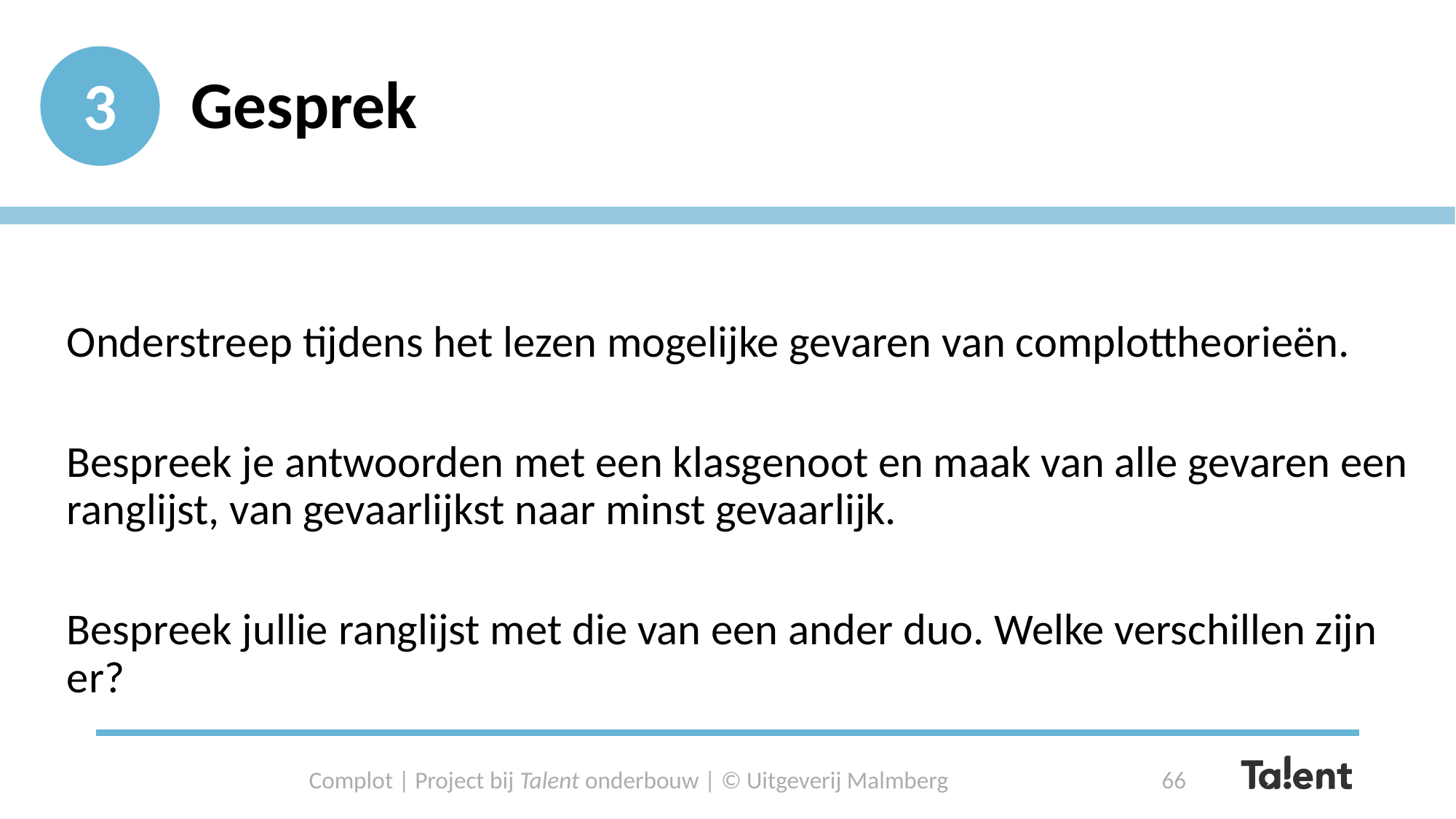

# Gesprek
3

Onderstreep tijdens het lezen mogelijke gevaren van complottheorieën.

Bespreek je antwoorden met een klasgenoot en maak van alle gevaren een ranglijst, van gevaarlijkst naar minst gevaarlijk.

Bespreek jullie ranglijst met die van een ander duo. Welke verschillen zijn er?

Complot | Project bij Talent onderbouw | © Uitgeverij Malmberg
66